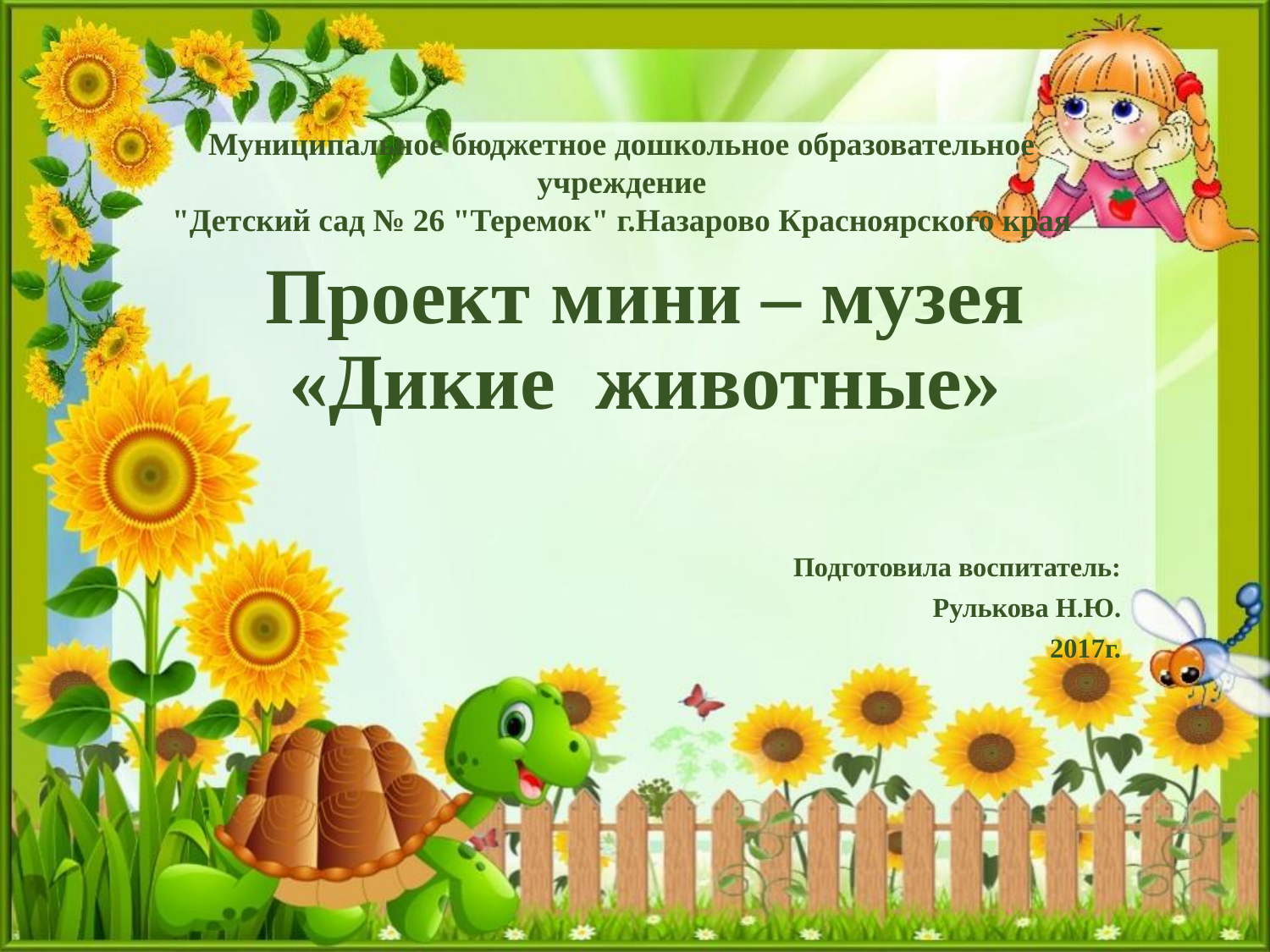

# Проект мини – музея  «Дикие  животные»
Муниципальное бюджетное дошкольное образовательное учреждение
"Детский сад № 26 "Теремок" г.Назарово Красноярского края
Подготовила воспитатель:
Рулькова Н.Ю.
2017г.